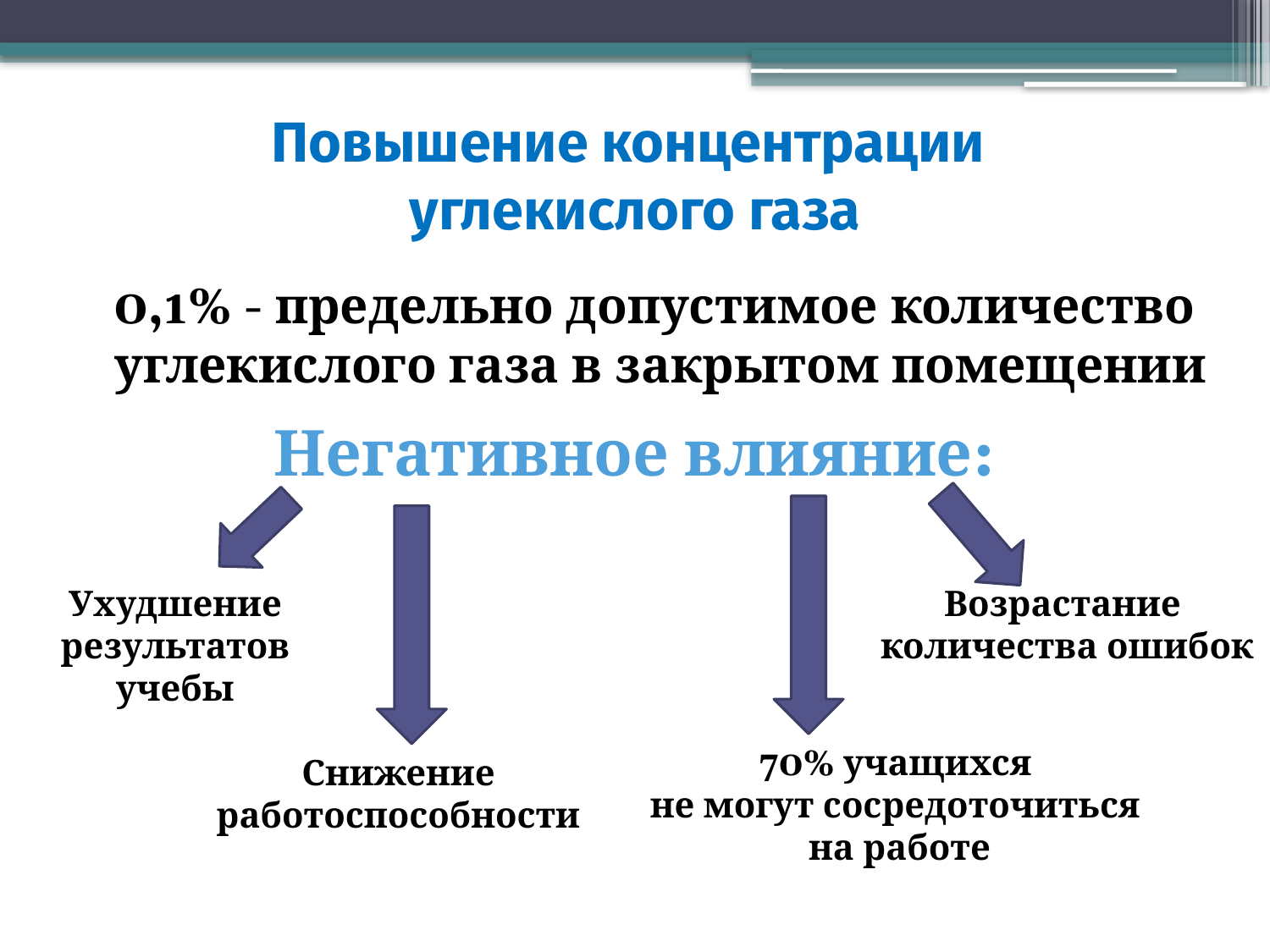

# Повышение концентрации углекислого газа
  0,1% - предельно допустимое количество углекислого газа в закрытом помещении
Негативное влияние:

Ухудшение
результатов учебы
Возрастание
количества ошибок
70% учащихся
не могут сосредоточиться
на работе
Снижение
работоспособности